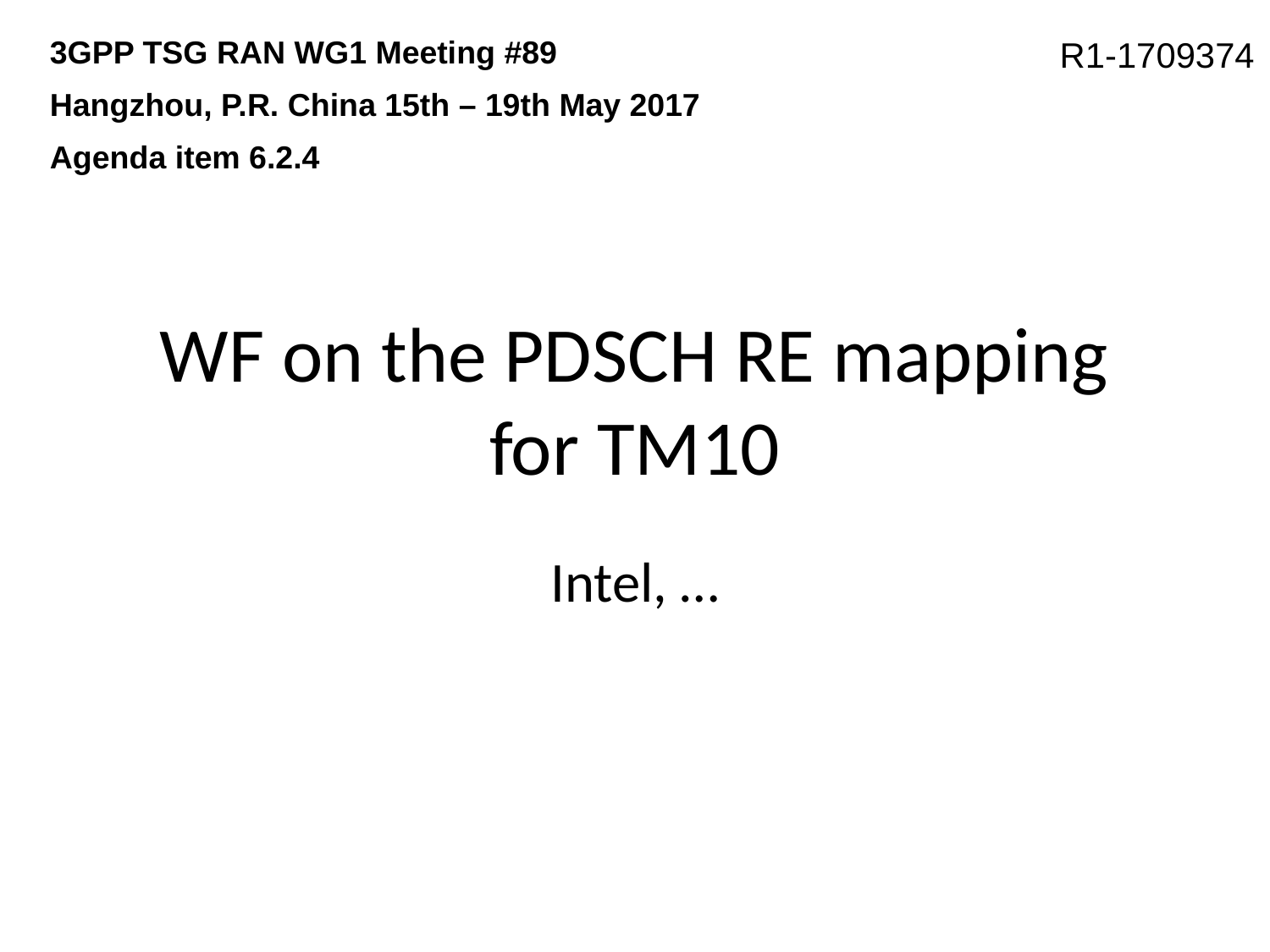

3GPP TSG RAN WG1 Meeting #89
Hangzhou, P.R. China 15th – 19th May 2017
Agenda item 6.2.4
R1-1709374
# WF on the PDSCH RE mapping for TM10
Intel, …